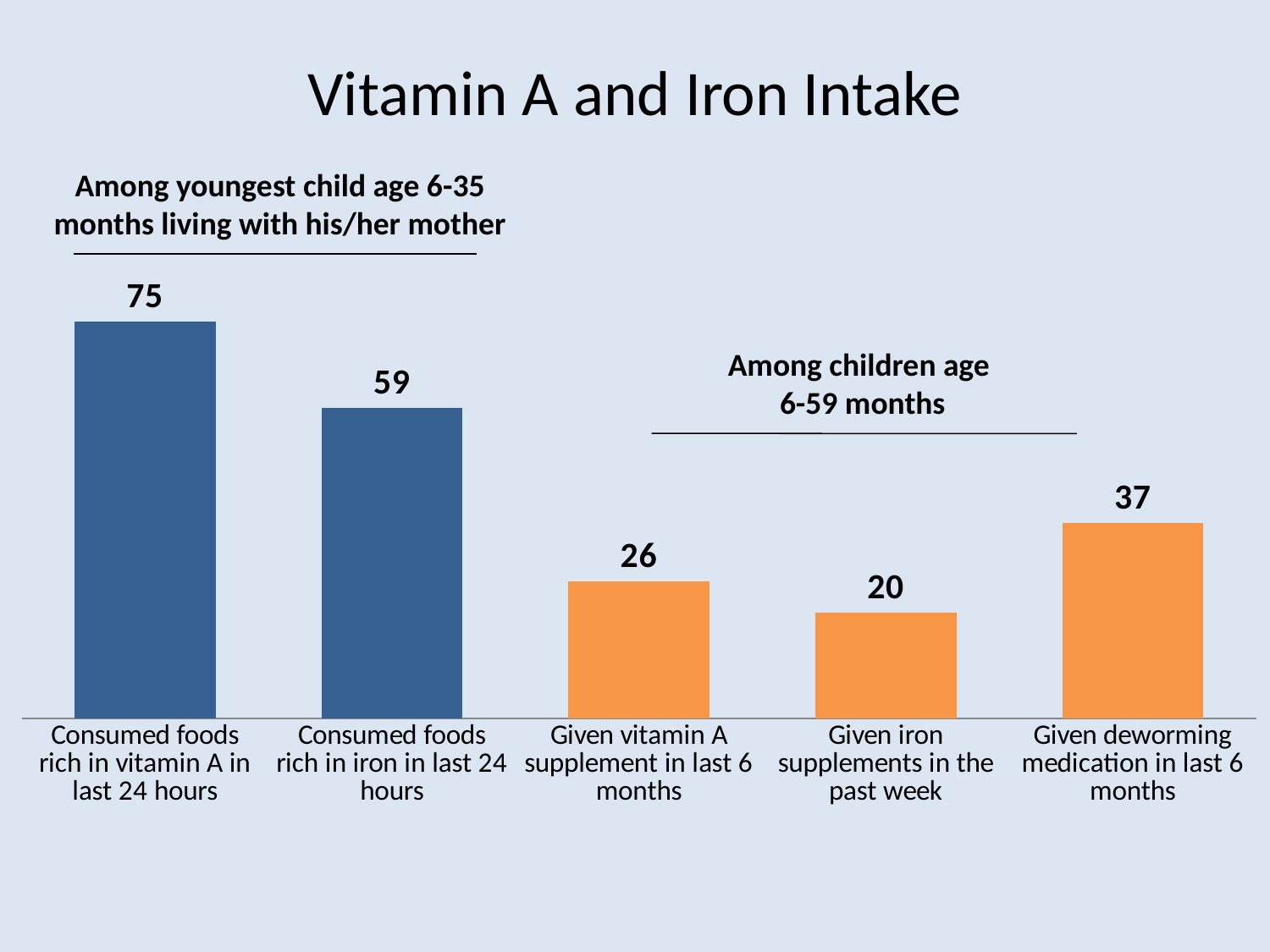

# Vitamin A and Iron Intake
Among youngest child age 6-35 months living with his/her mother

### Chart

| Category | Series 1 |
|---|---|
| Consumed foods rich in vitamin A in last 24 hours | 75.1 |
| Consumed foods rich in iron in last 24 hours | 58.7 |
| Given vitamin A supplement in last 6 months | 25.9 |
| Given iron supplements in the past week | 20.0 |
| Given deworming medication in last 6 months | 37.0 |
Among children age
6-59 months